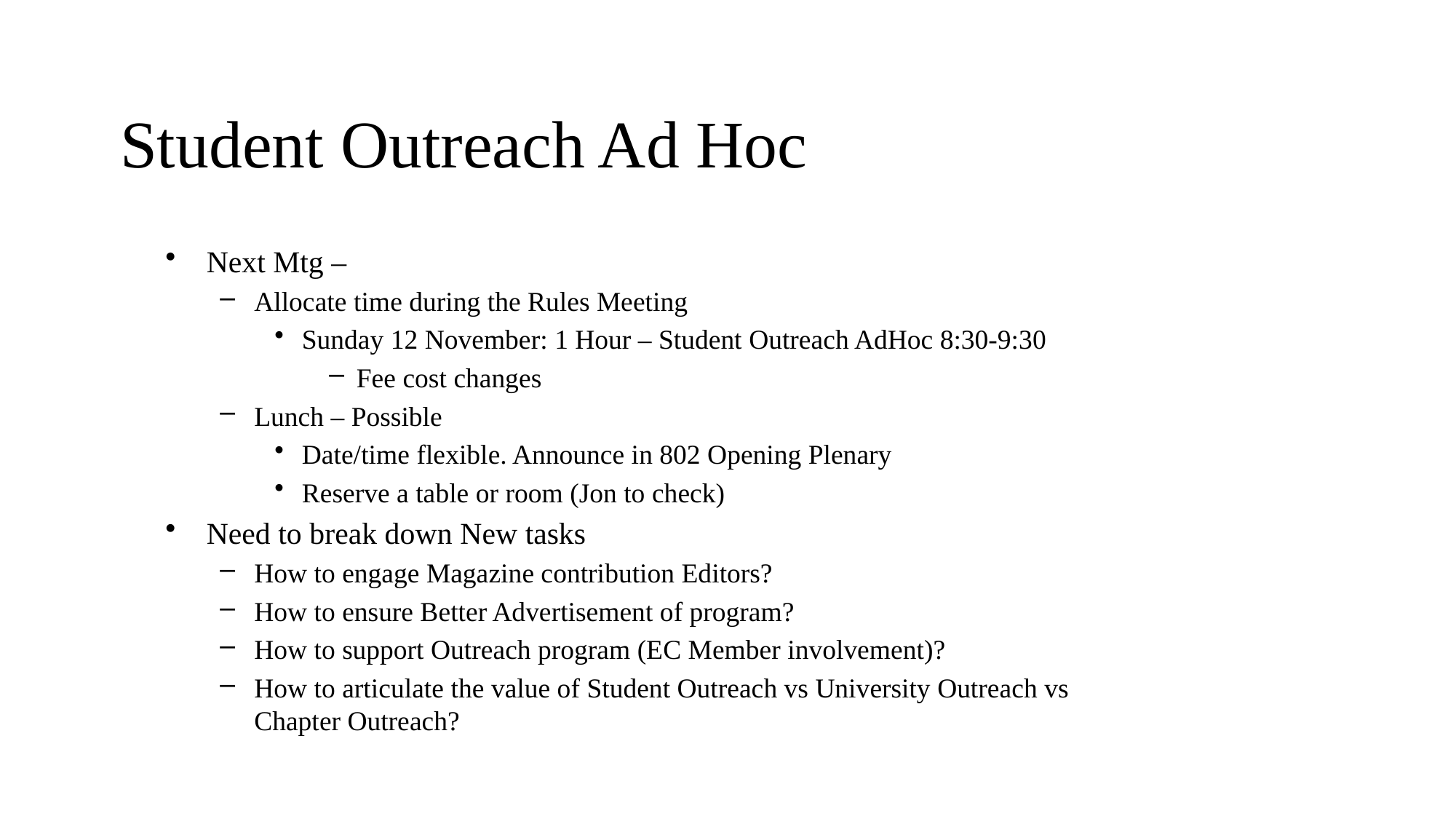

# Student Outreach Ad Hoc
Next Mtg –
Allocate time during the Rules Meeting
Sunday 12 November: 1 Hour – Student Outreach AdHoc 8:30-9:30
Fee cost changes
Lunch – Possible
Date/time flexible. Announce in 802 Opening Plenary
Reserve a table or room (Jon to check)
Need to break down New tasks
How to engage Magazine contribution Editors?
How to ensure Better Advertisement of program?
How to support Outreach program (EC Member involvement)?
How to articulate the value of Student Outreach vs University Outreach vs Chapter Outreach?